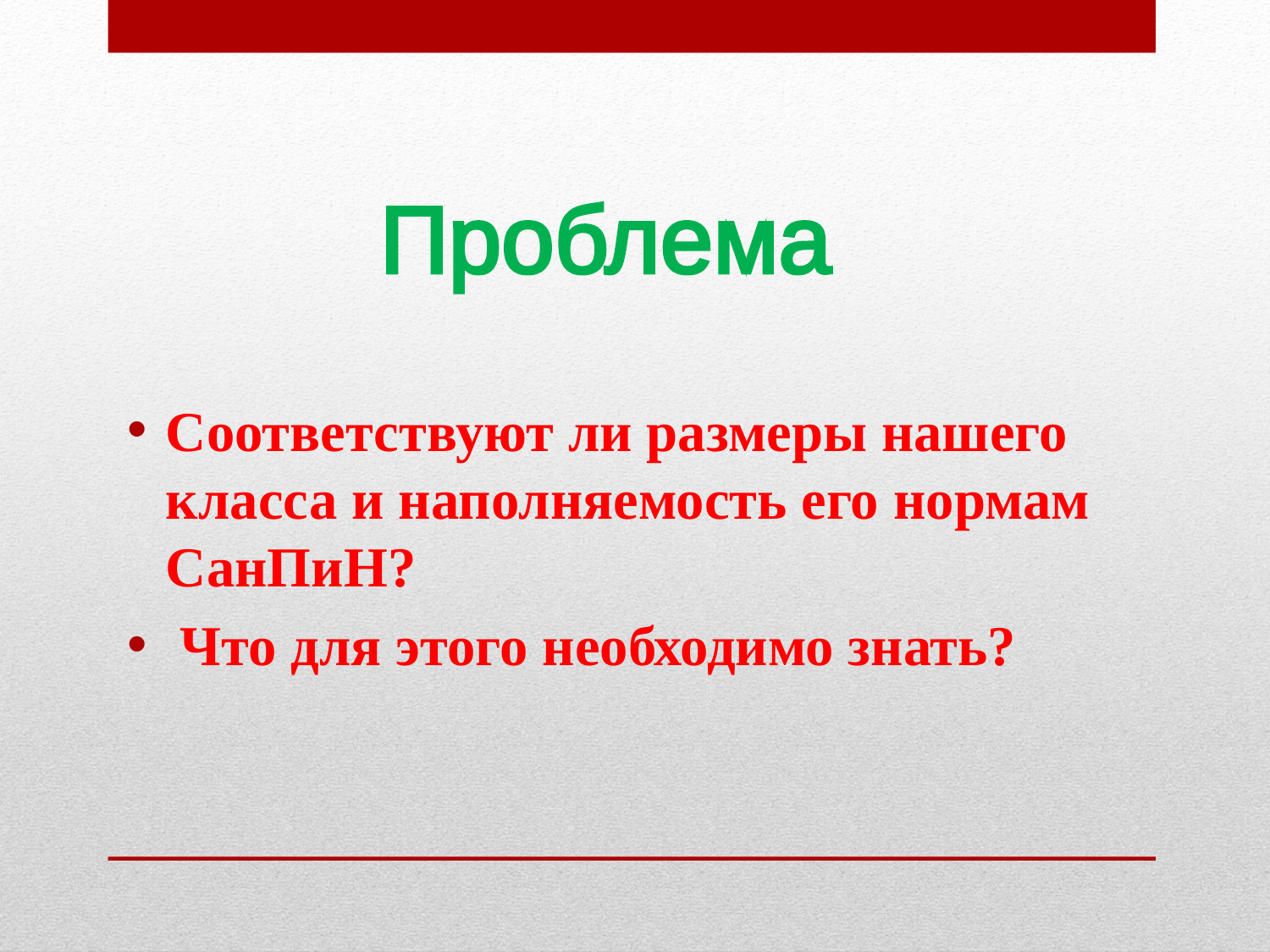

# Проблема
Соответствуют ли размеры нашего класса и наполняемость его нормам СанПиН?
 Что для этого необходимо знать?